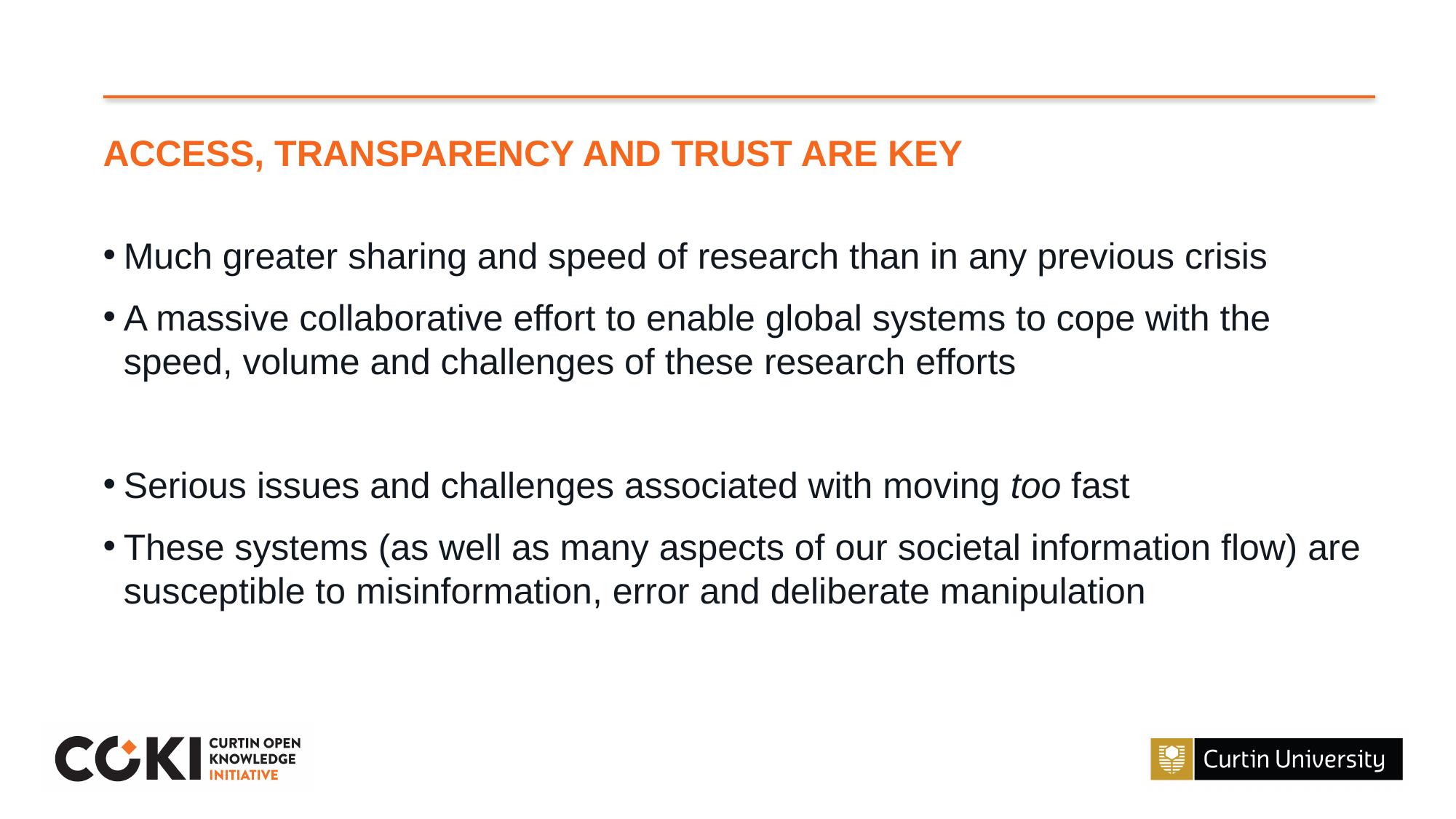

ACCESS, TRANSPARENCY AND TRUST ARE KEY
Much greater sharing and speed of research than in any previous crisis
A massive collaborative effort to enable global systems to cope with the speed, volume and challenges of these research efforts

Serious issues and challenges associated with moving too fast
These systems (as well as many aspects of our societal information flow) are susceptible to misinformation, error and deliberate manipulation